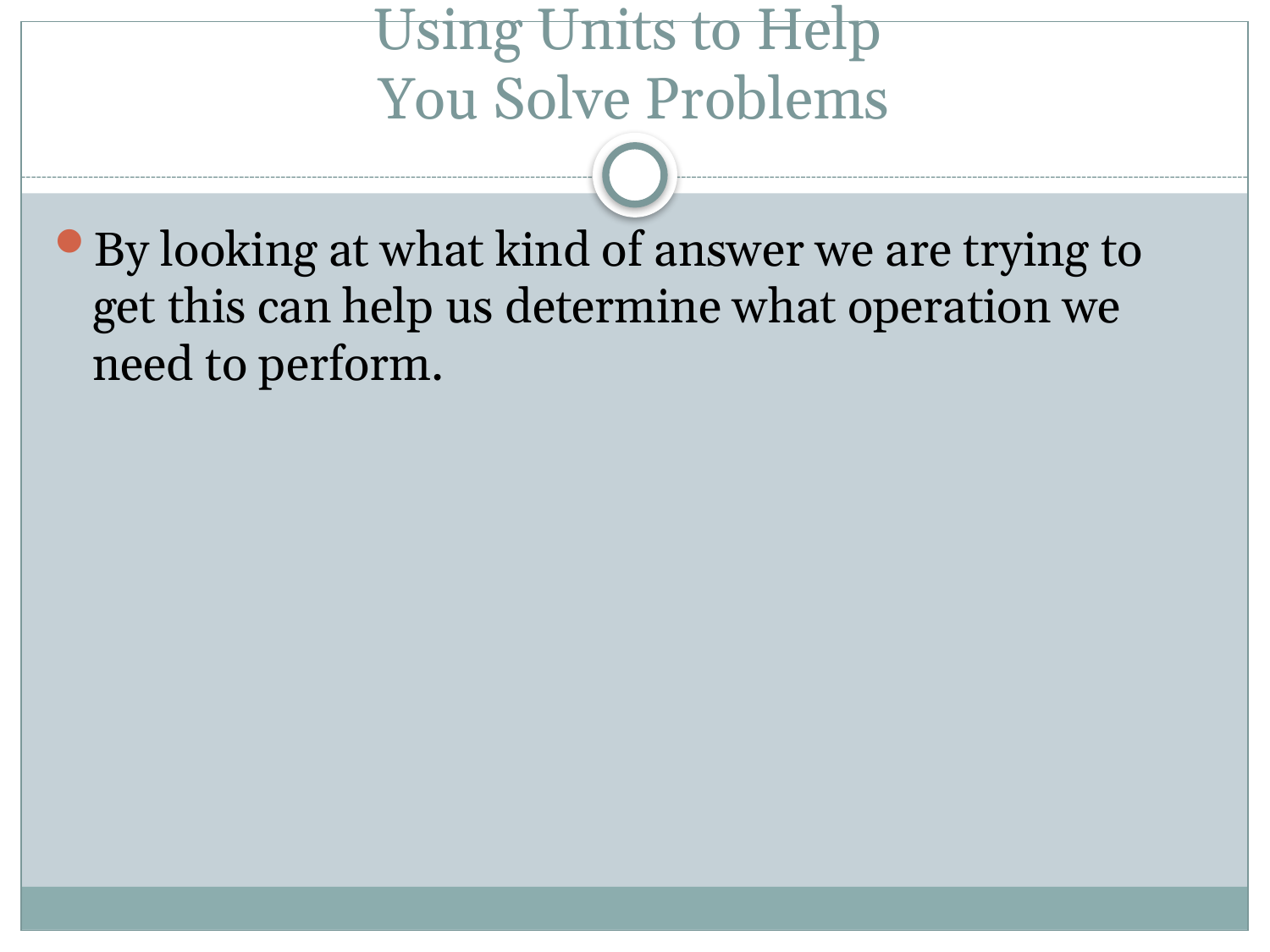

# Using Units to Help You Solve Problems
By looking at what kind of answer we are trying to get this can help us determine what operation we need to perform.